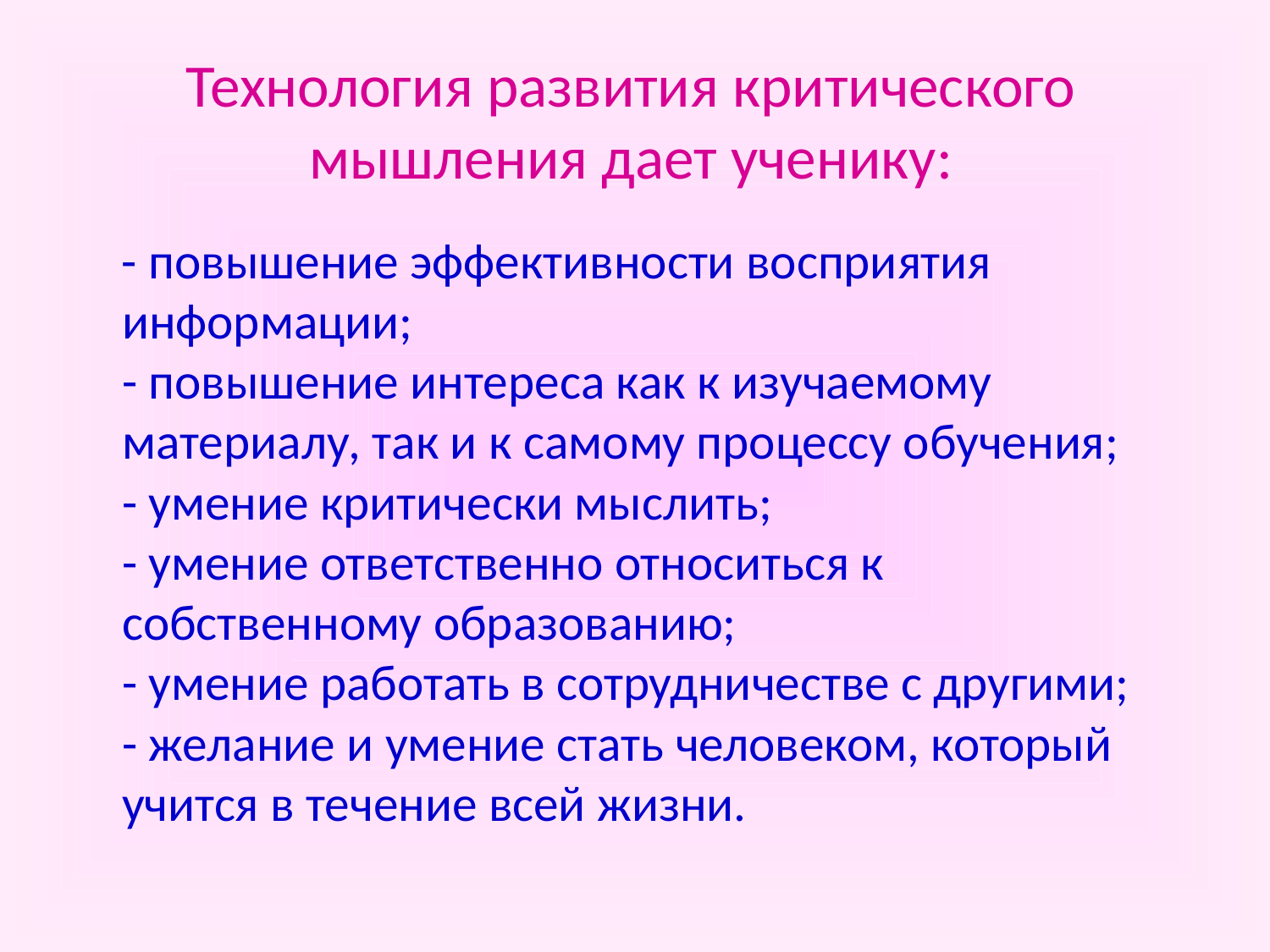

# Технология развития критического мышления дает ученику:
    - повышение эффективности восприятия информации;
- повышение интереса как к изучаемому материалу, так и к самому процессу обучения;
- умение критически мыслить;
- умение ответственно относиться к собственному образованию;
- умение работать в сотрудничестве с другими;
- желание и умение стать человеком, который учится в течение всей жизни.